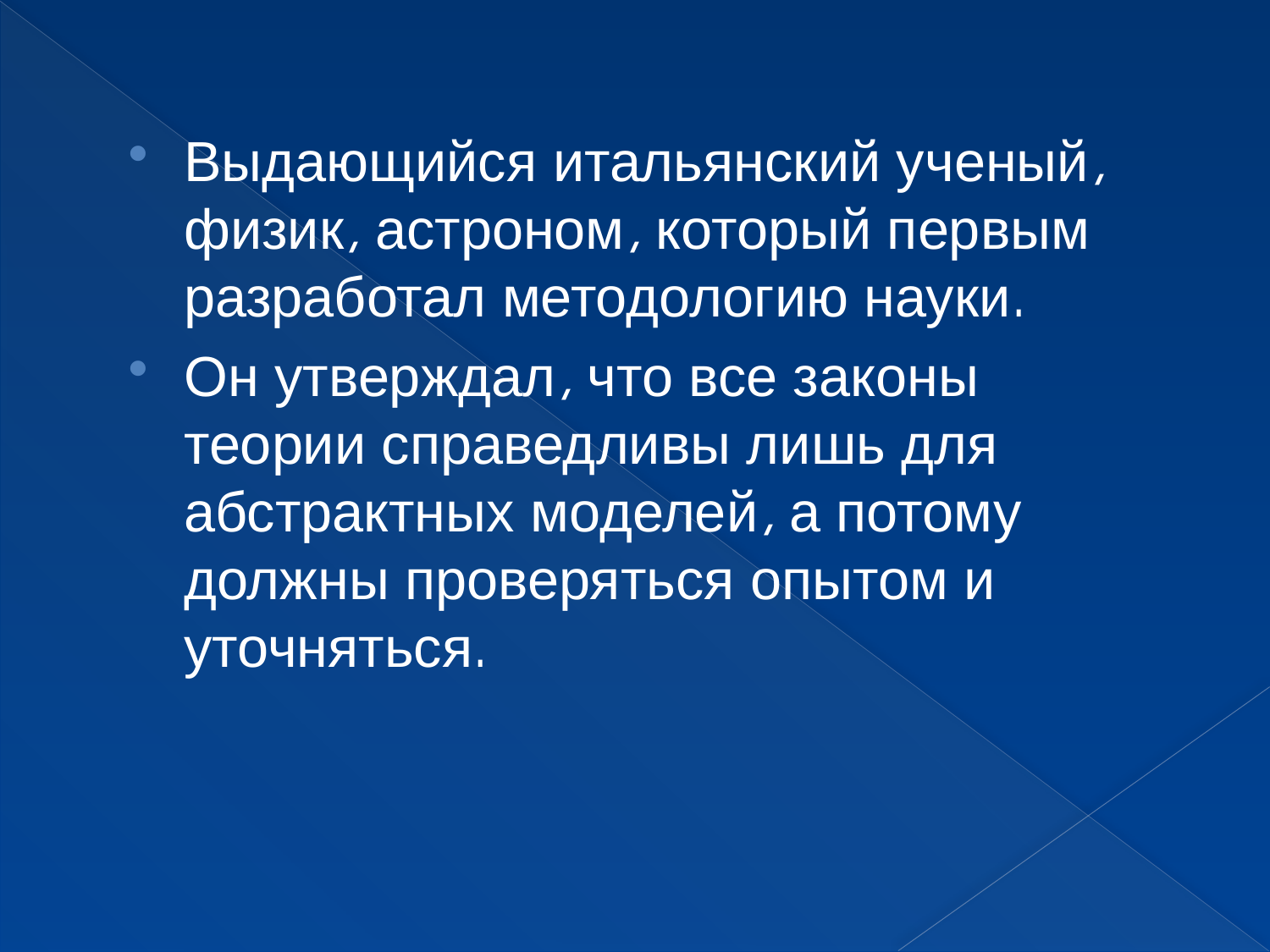

Выдающийся итальянский ученый, физик, астроном, который первым разработал методологию науки.
Он утверждал, что все законы теории справедливы лишь для абстрактных моделей, а потому должны проверяться опытом и уточняться.